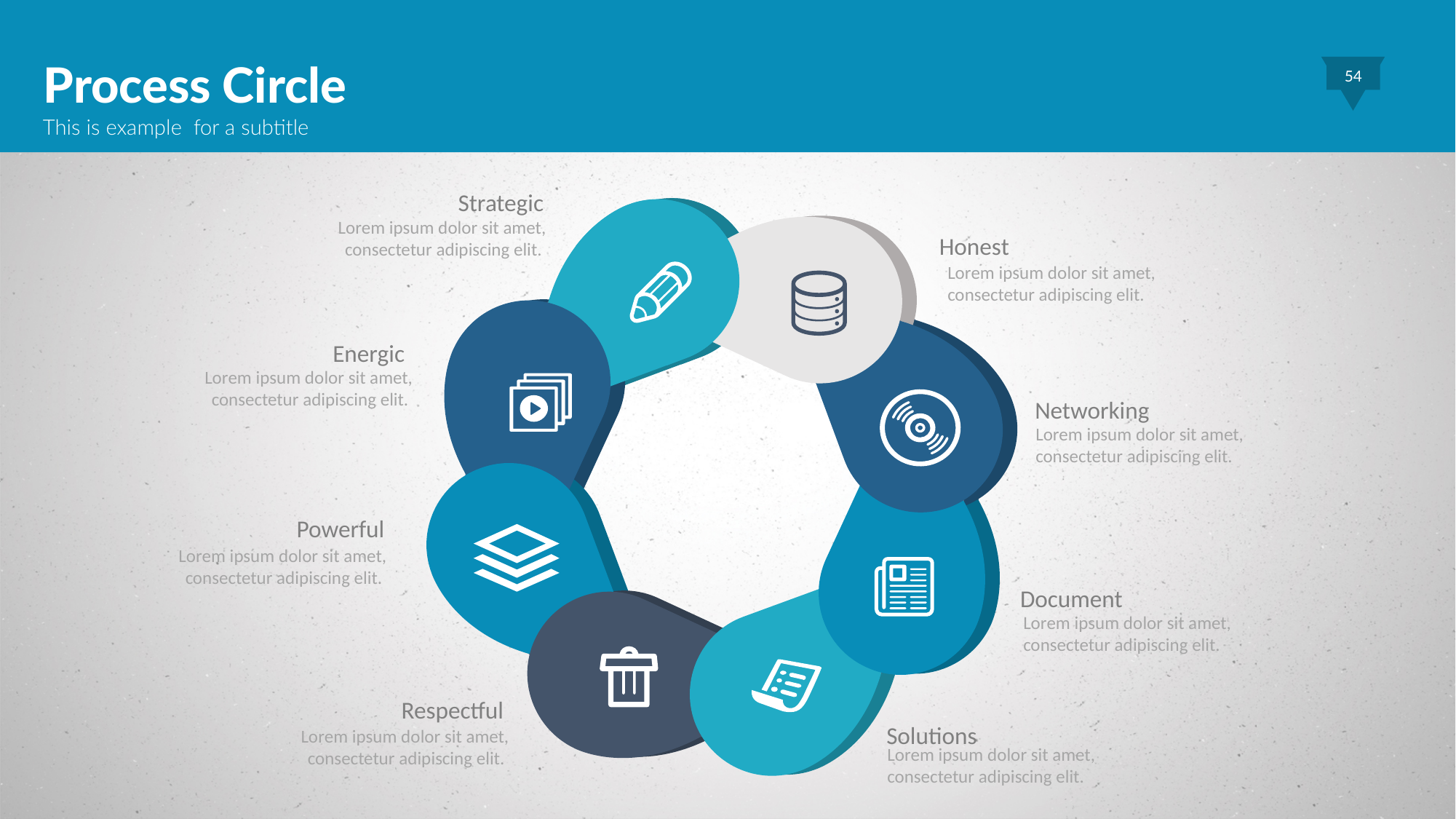

Process Circle
This is example  for a subtitle

54

Strategic
Lorem ipsum dolor sit amet, consectetur adipiscing elit.
Honest
Lorem ipsum dolor sit amet, consectetur adipiscing elit.

Energic
Lorem ipsum dolor sit amet, consectetur adipiscing elit.

Networking
Lorem ipsum dolor sit amet, consectetur adipiscing elit.
Powerful

Lorem ipsum dolor sit amet, consectetur adipiscing elit.

Document
Lorem ipsum dolor sit amet, consectetur adipiscing elit.

Respectful
Solutions
Lorem ipsum dolor sit amet, consectetur adipiscing elit.
Lorem ipsum dolor sit amet, consectetur adipiscing elit.